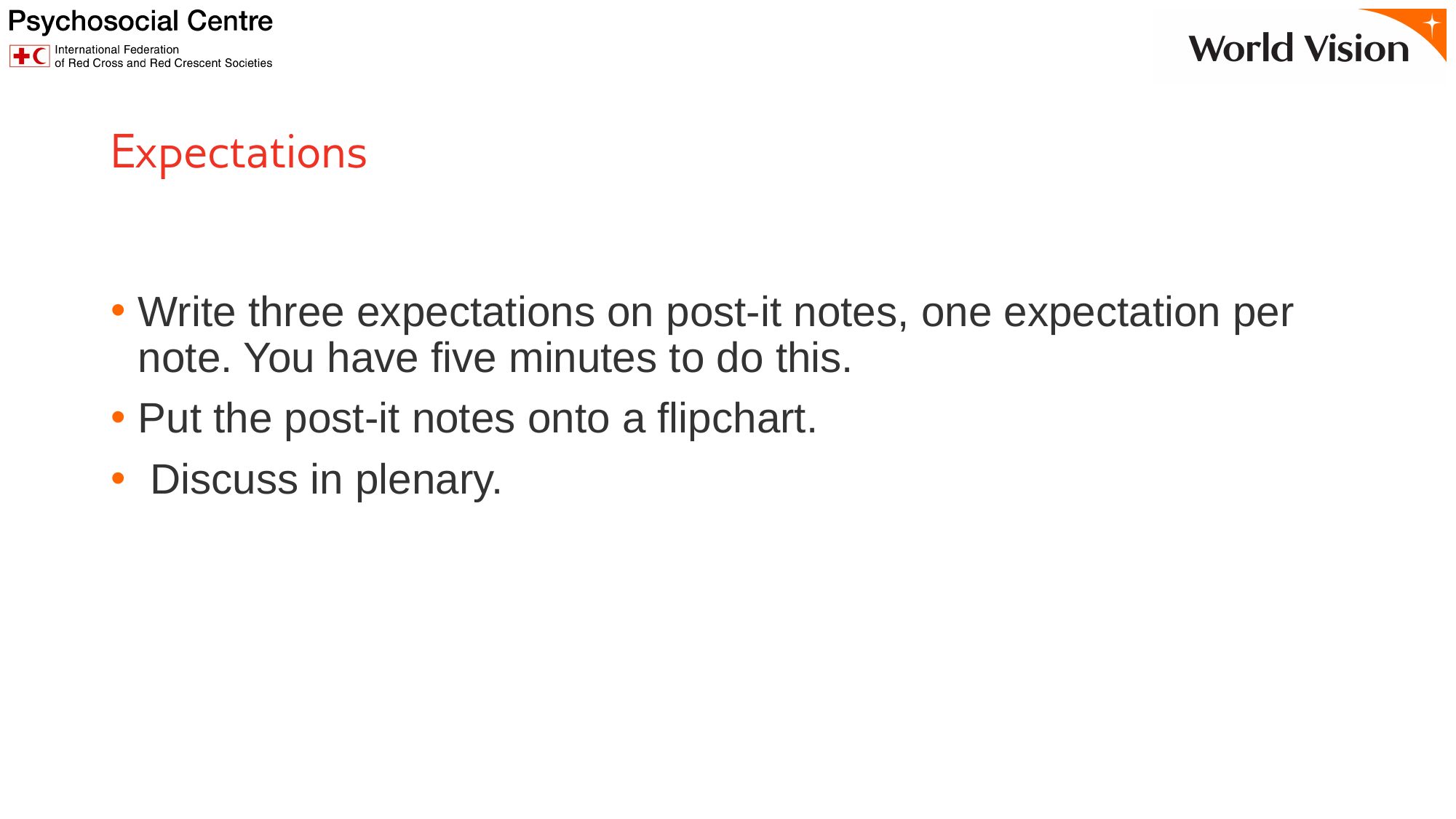

# Expectations

Write three expectations on post-it notes, one expectation per note. You have five minutes to do this.
Put the post-it notes onto a flipchart.
 Discuss in plenary.